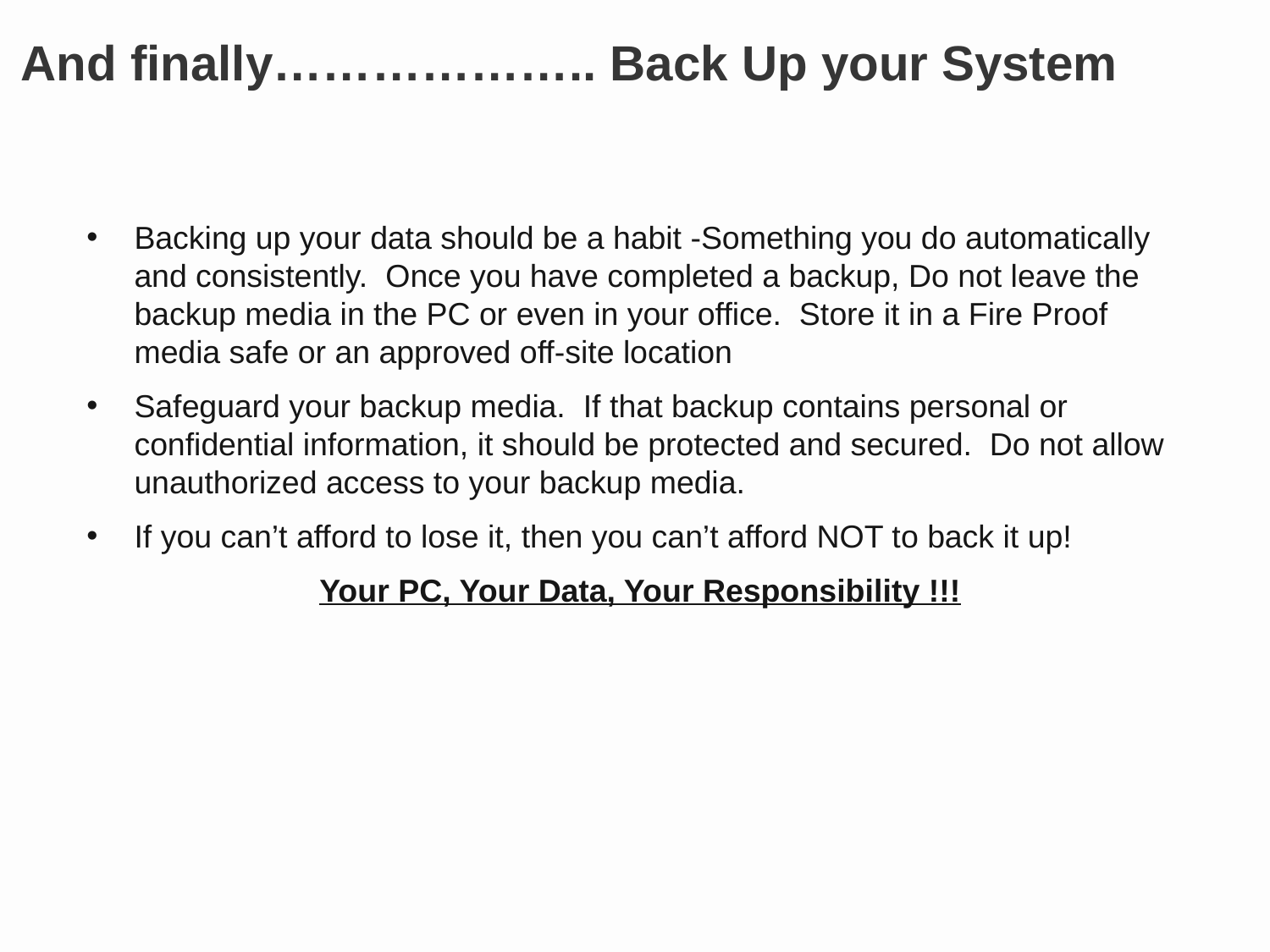

# And finally……………….. Back Up your System
Backing up your data should be a habit -Something you do automatically and consistently.  Once you have completed a backup, Do not leave the backup media in the PC or even in your office.  Store it in a Fire Proof media safe or an approved off-site location
Safeguard your backup media.  If that backup contains personal or confidential information, it should be protected and secured.  Do not allow unauthorized access to your backup media.
If you can’t afford to lose it, then you can’t afford NOT to back it up!
Your PC, Your Data, Your Responsibility !!!